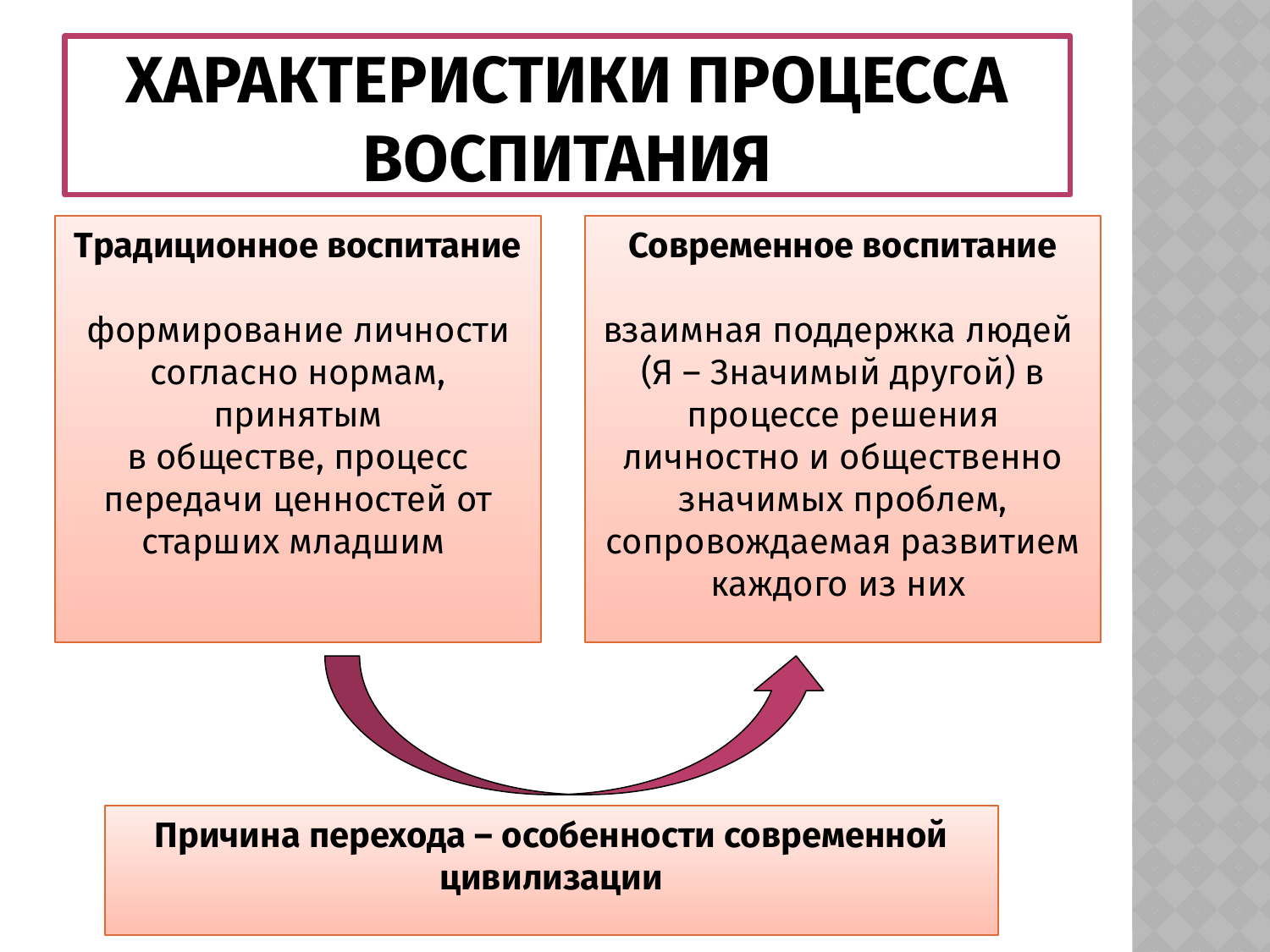

# Характеристики процесса воспитания
Традиционное воспитание

формирование личности согласно нормам, принятым
в обществе, процесс передачи ценностей от старших младшим
Современное воспитание

взаимная поддержка людей
(Я – Значимый другой) в процессе решения личностно и общественно значимых проблем, сопровождаемая развитием каждого из них

Причина перехода – особенности современной цивилизации